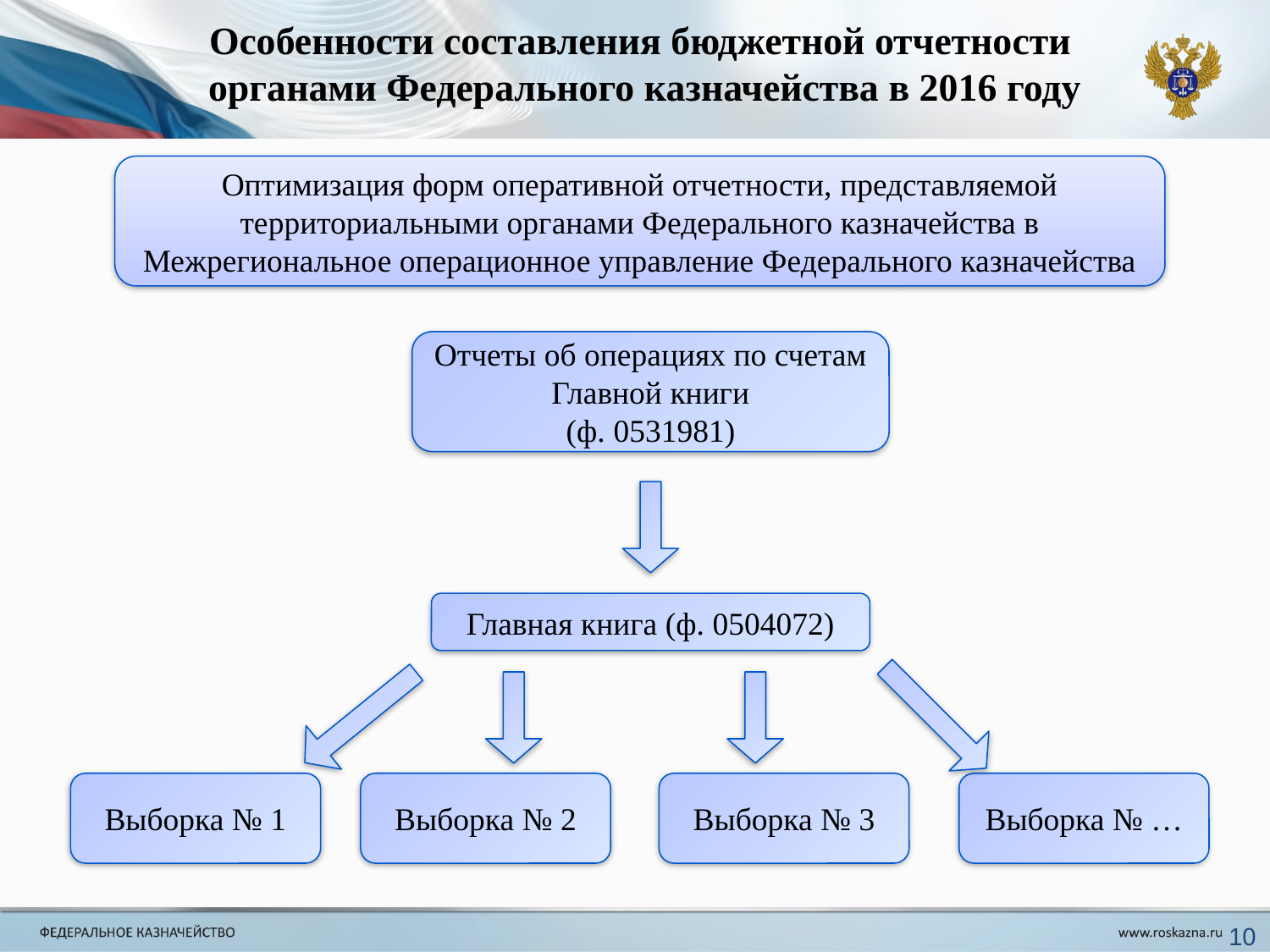

Особенности составления бюджетной отчетности
органами Федерального казначейства в 2016 году
Оптимизация форм оперативной отчетности, представляемой территориальными органами Федерального казначейства в Межрегиональное операционное управление Федерального казначейства
Отчеты об операциях по счетам Главной книги
(ф. 0531981)

Главная книга (ф. 0504072)

Выборка № 1
Выборка № 2
Выборка № 3
Выборка № …
10